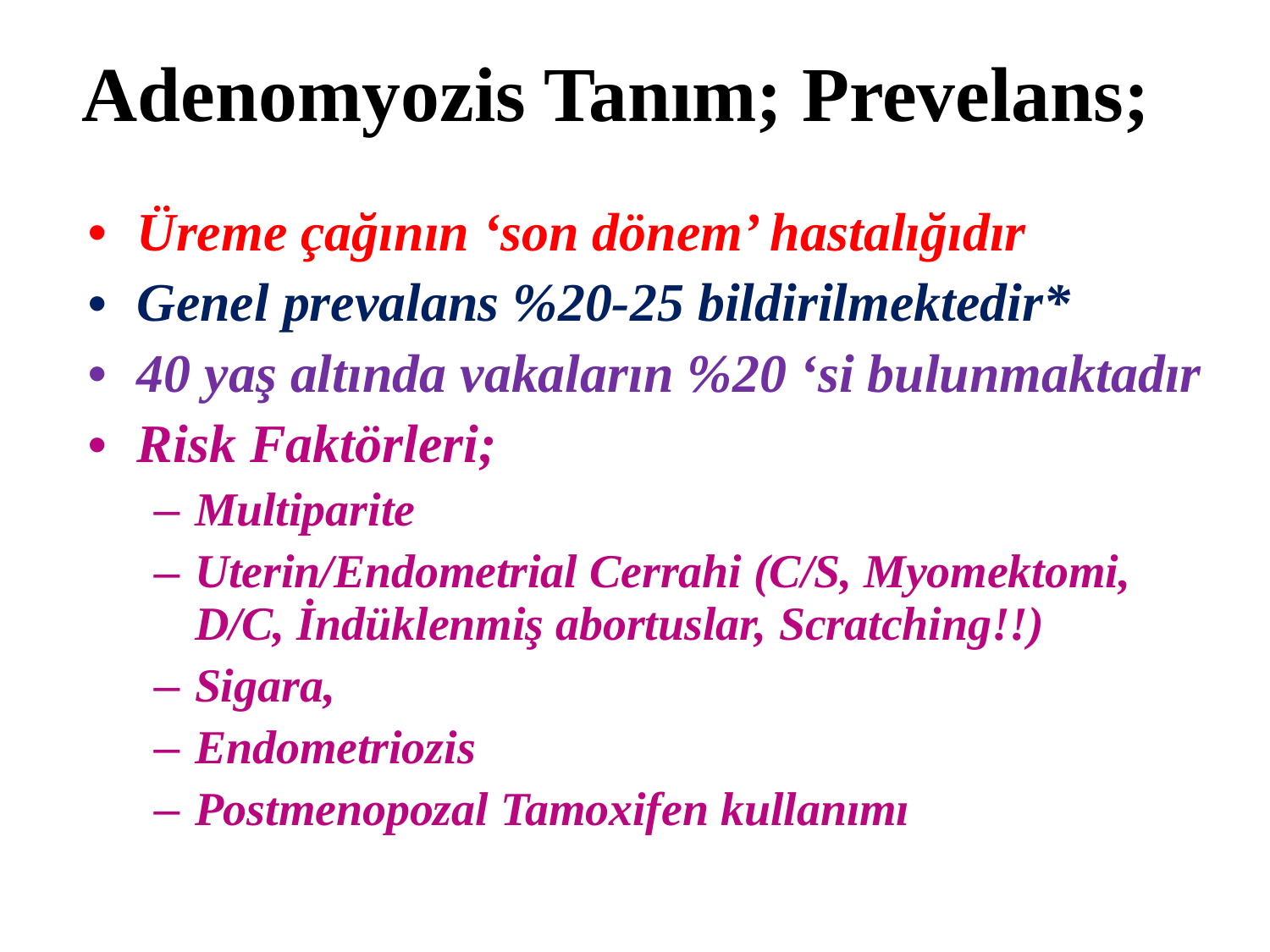

# Adenomyozis Tanım; Prevelans;
Üreme çağının ‘son dönem’ hastalığıdır
Genel prevalans %20-25 bildirilmektedir*
40 yaş altında vakaların %20 ‘si bulunmaktadır
Risk Faktörleri;
Multiparite
Uterin/Endometrial Cerrahi (C/S, Myomektomi, D/C, İndüklenmiş abortuslar, Scratching!!)
Sigara,
Endometriozis
Postmenopozal Tamoxifen kullanımı